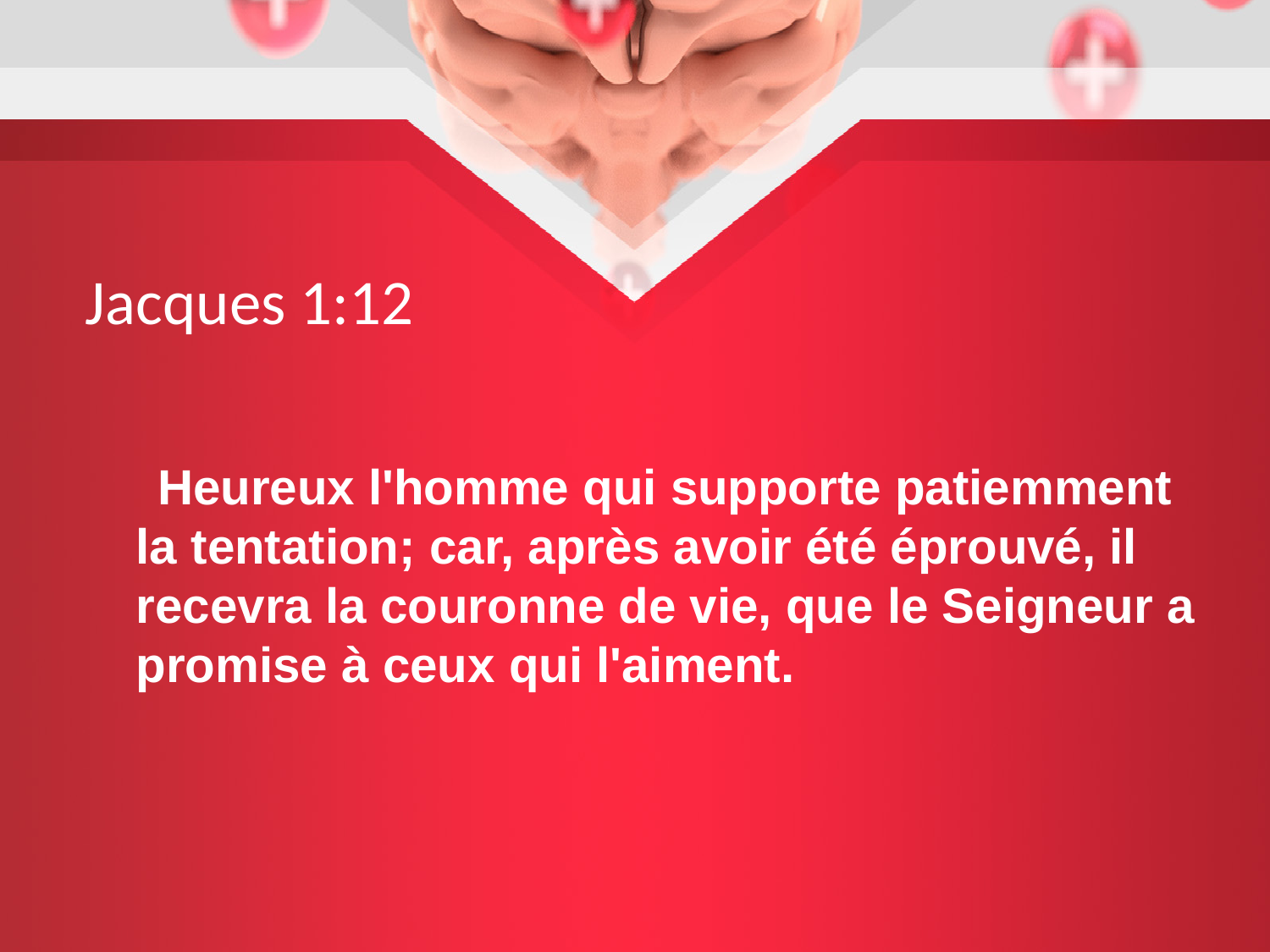

# Jacques 1:12
  Heureux l'homme qui supporte patiemment la tentation; car, après avoir été éprouvé, il recevra la couronne de vie, que le Seigneur a promise à ceux qui l'aiment.